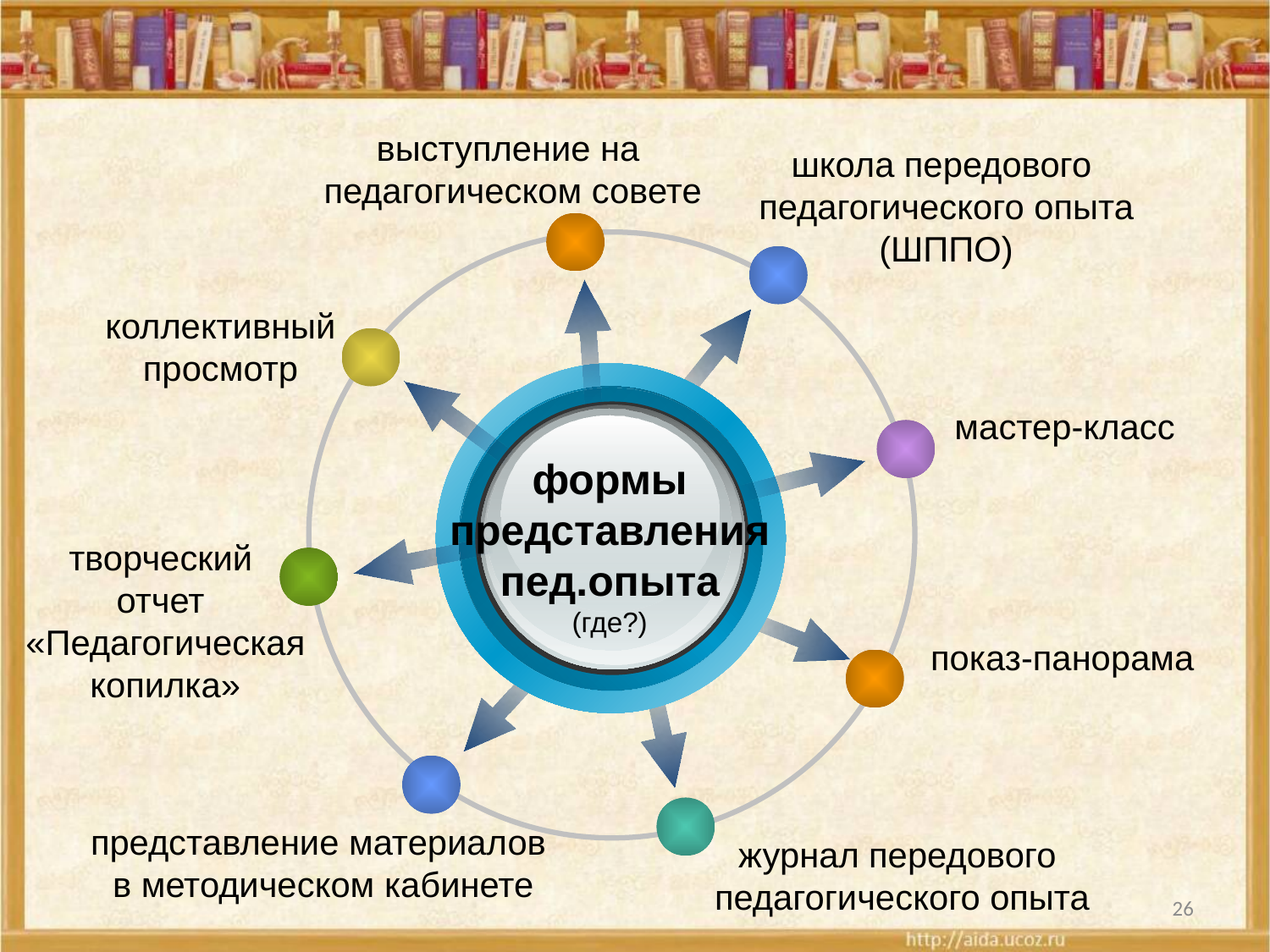

выступление на
педагогическом совете
школа передового
педагогического опыта
(ШППО)

коллективный
просмотр

мастер-класс

формы
представления
пед.опыта
(где?)

творческий
отчет
«Педагогическая
 копилка»

показ-панорама

представление материалов
в методическом кабинете
журнал передового
педагогического опыта
26